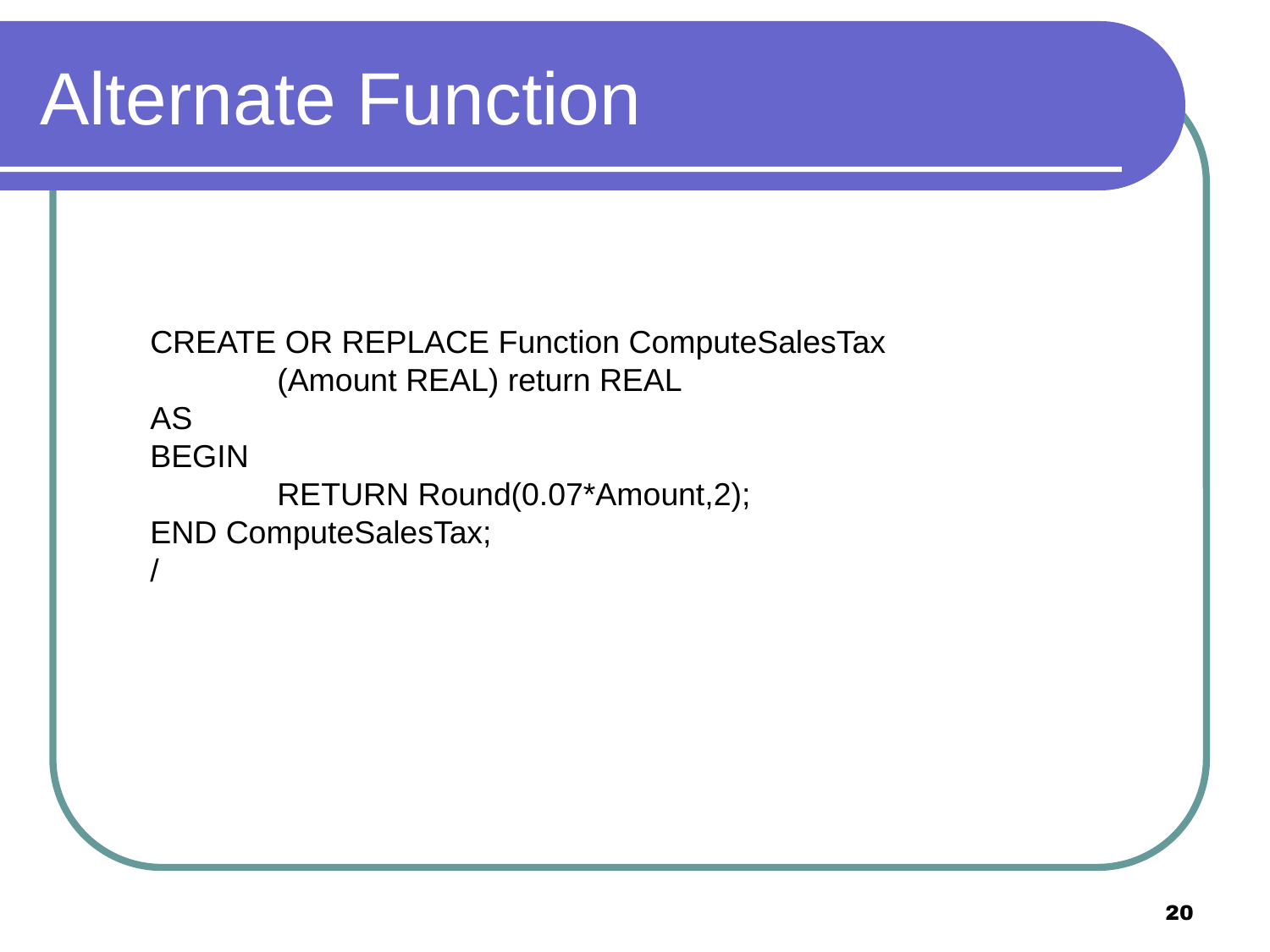

# Alternate Function
CREATE OR REPLACE Function ComputeSalesTax
	(Amount REAL) return REAL
AS
BEGIN
	RETURN Round(0.07*Amount,2);
END ComputeSalesTax;
/
20